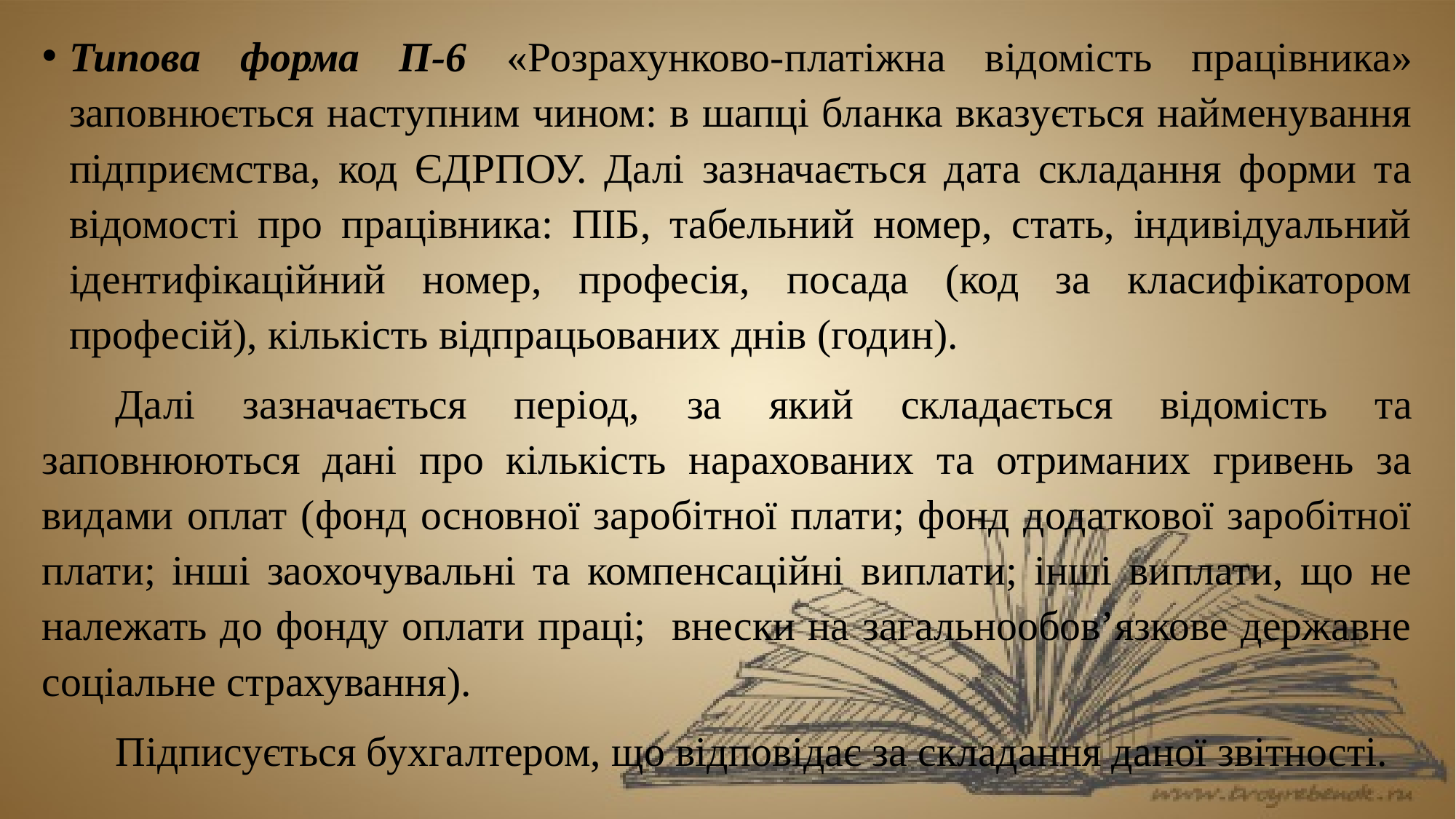

Типова форма П-6 «Розрахунково-платіжна відомість працівника» заповнюється наступним чином: в шапці бланка вказується найменування підприємства, код ЄДРПОУ. Далі зазначається дата складання форми та відомості про працівника: ПІБ, табельний номер, стать, індивідуальний ідентифікаційний номер, професія, посада (код за класифікатором професій), кількість відпрацьованих днів (годин).
Далі зазначається період, за який складається відомість та заповнюються дані про кількість нарахованих та отриманих гривень за видами оплат (фонд основної заробітної плати; фонд додаткової заробітної плати; інші заохочувальні та компенсаційні виплати; інші виплати, що не належать до фонду оплати праці;  внески на загальнообов’язкове державне соціальне страхування).
Підписується бухгалтером, що відповідає за складання даної звітності.